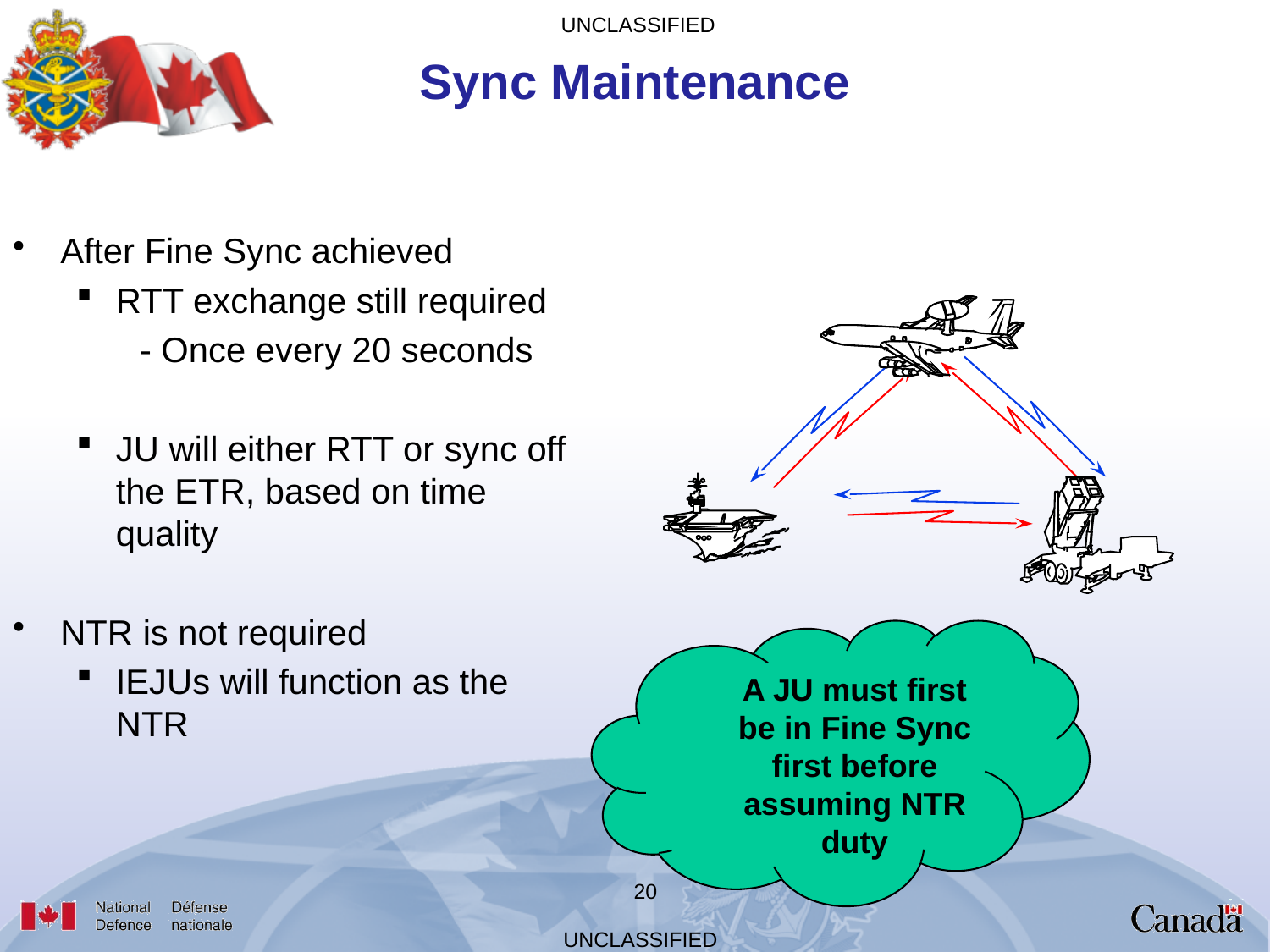

Sync Maintenance

After Fine Sync achieved
RTT exchange still required
- Once every 20 seconds

JU will either RTT or sync off the ETR, based on time quality

NTR is not required
IEJUs will function as the NTR

A JU must first be in Fine Sync first before assuming NTR duty